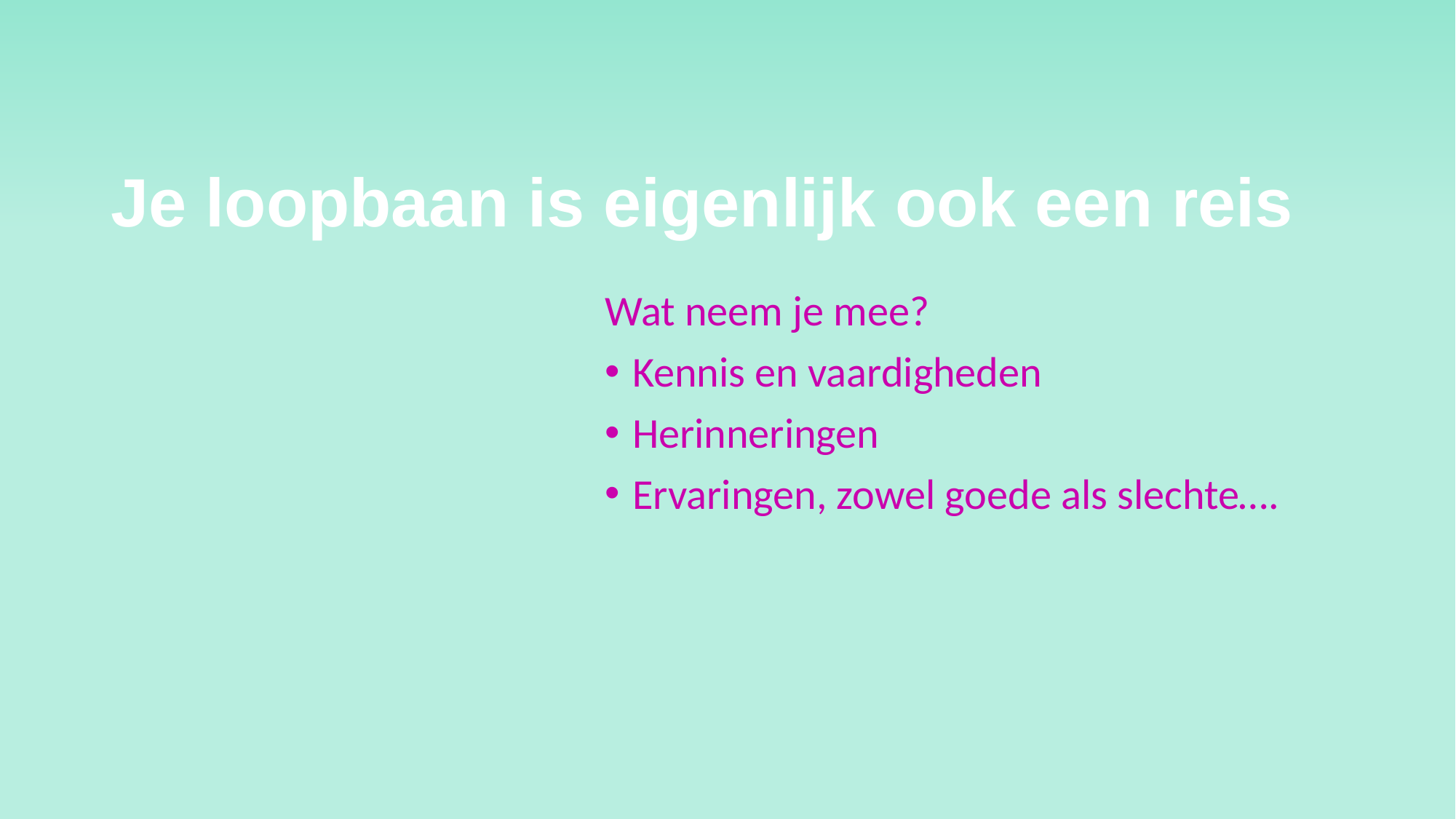

# Je loopbaan is eigenlijk ook een reis
Wat neem je mee?
Kennis en vaardigheden
Herinneringen
Ervaringen, zowel goede als slechte….